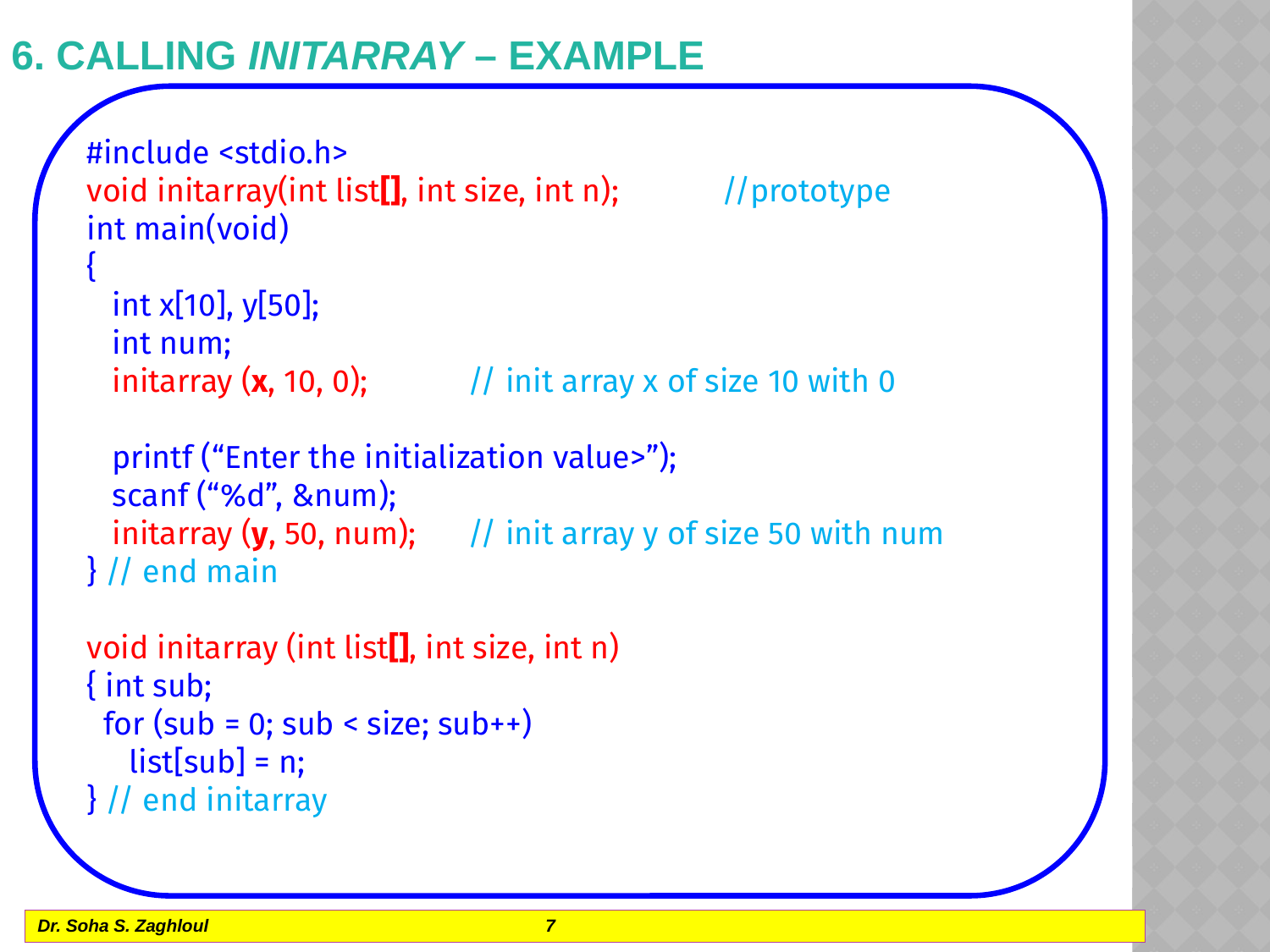

# 6. Calling initarray – example
#include <stdio.h>
void initarray(int list[], int size, int n);	//prototype
int main(void)
{
   int x[10], y[50];
   int num;
   initarray (x, 10, 0); 	// init array x of size 10 with 0

   printf (“Enter the initialization value>”);
   scanf (“%d”, &num);
   initarray (y, 50, num);	// init array y of size 50 with num
} // end main

void initarray (int list[], int size, int n)
{ int sub;
  for (sub = 0; sub < size; sub++)
     list[sub] = n;
} // end initarray

Dr. Soha S. Zaghloul			7